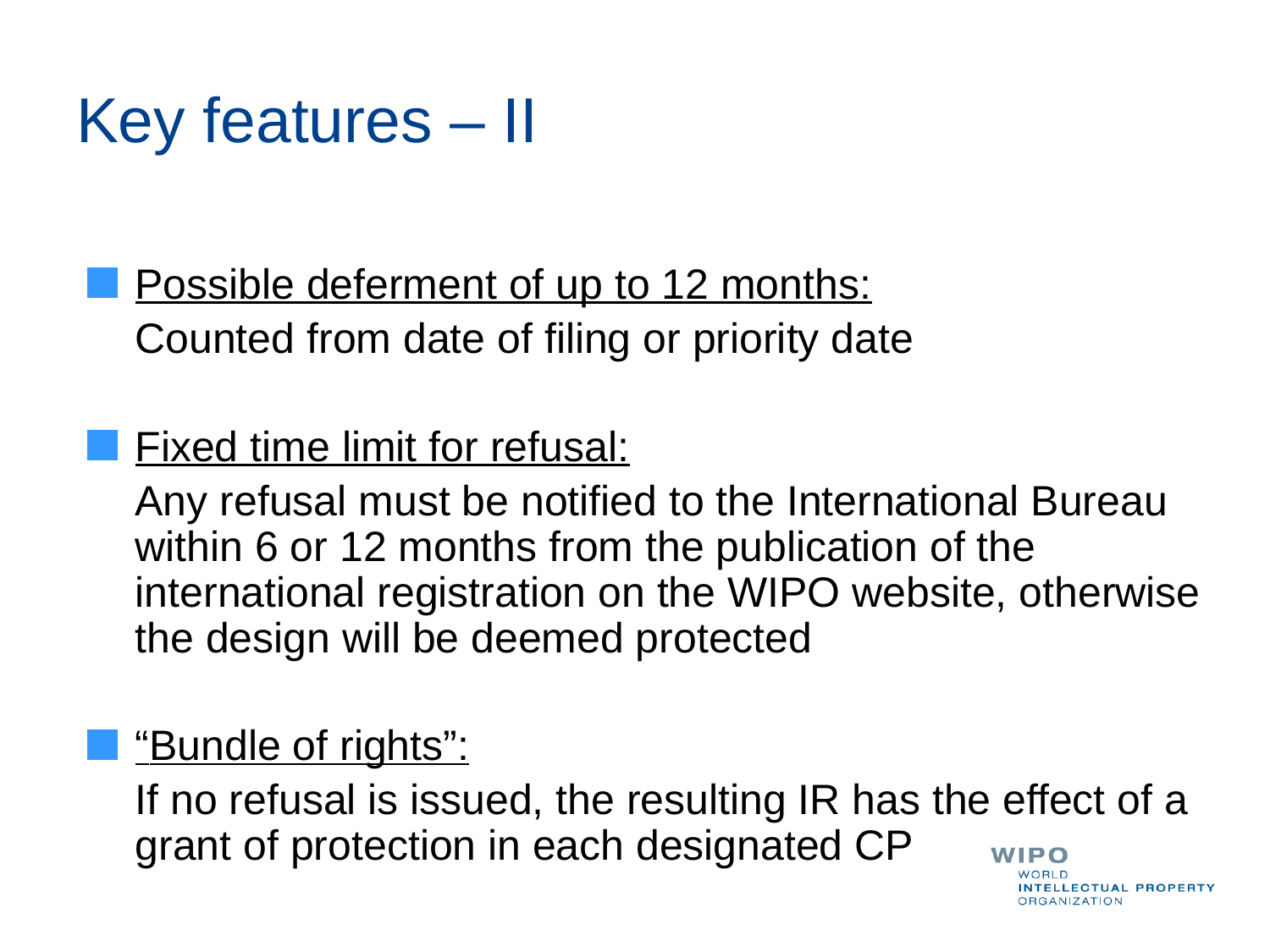

# Key features – II
Possible deferment of up to 12 months:
	Counted from date of filing or priority date

Fixed time limit for refusal:
	Any refusal must be notified to the International Bureau within 6 or 12 months from the publication of the international registration on the WIPO website, otherwise the design will be deemed protected

“Bundle of rights”:
	If no refusal is issued, the resulting IR has the effect of a grant of protection in each designated CP